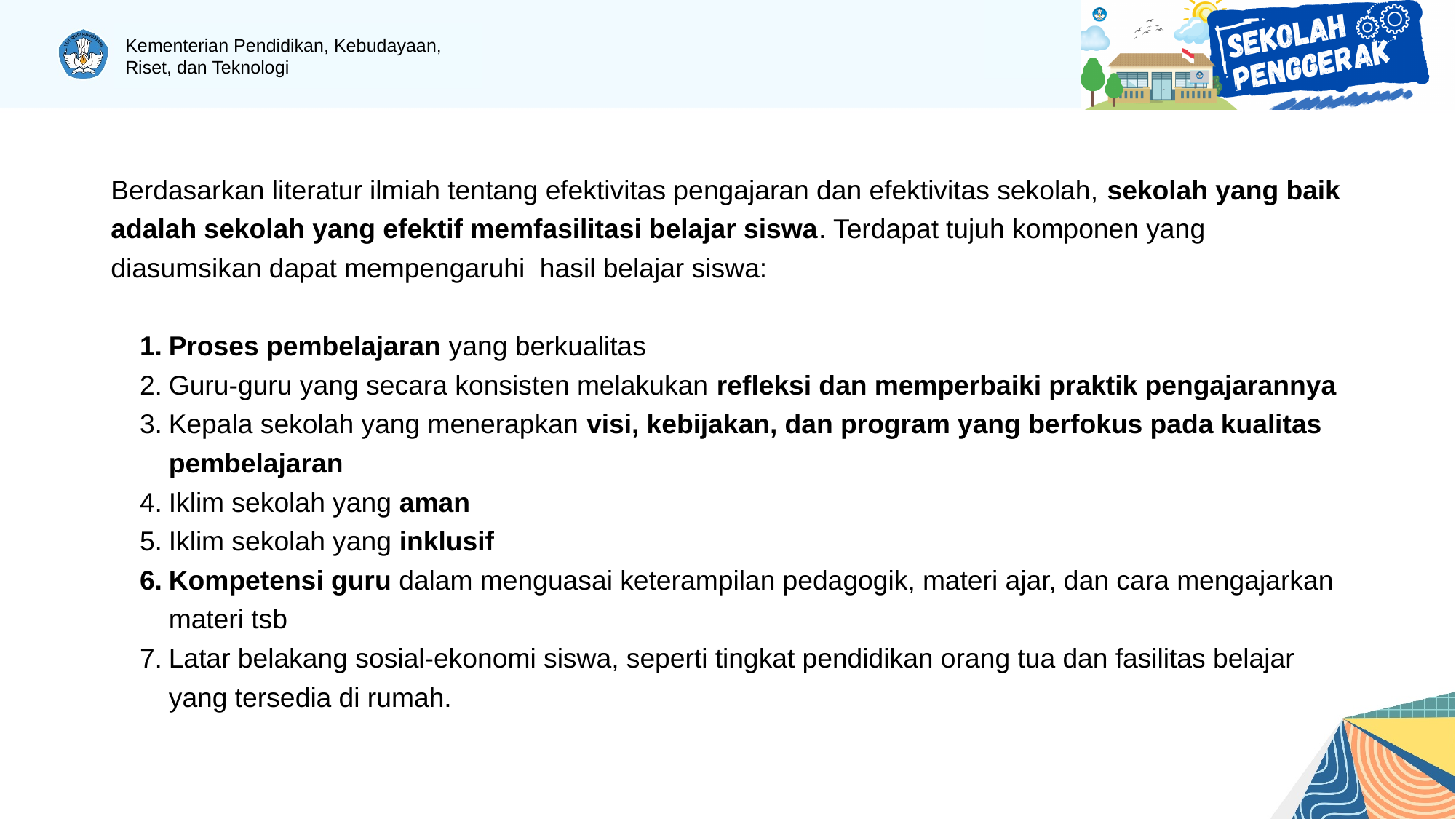

Berdasarkan literatur ilmiah tentang efektivitas pengajaran dan efektivitas sekolah, sekolah yang baik adalah sekolah yang efektif memfasilitasi belajar siswa. Terdapat tujuh komponen yang diasumsikan dapat mempengaruhi  hasil belajar siswa:

Proses pembelajaran yang berkualitas
Guru-guru yang secara konsisten melakukan refleksi dan memperbaiki praktik pengajarannya
Kepala sekolah yang menerapkan visi, kebijakan, dan program yang berfokus pada kualitas pembelajaran
Iklim sekolah yang aman
Iklim sekolah yang inklusif
Kompetensi guru dalam menguasai keterampilan pedagogik, materi ajar, dan cara mengajarkan materi tsb
Latar belakang sosial-ekonomi siswa, seperti tingkat pendidikan orang tua dan fasilitas belajar yang tersedia di rumah.